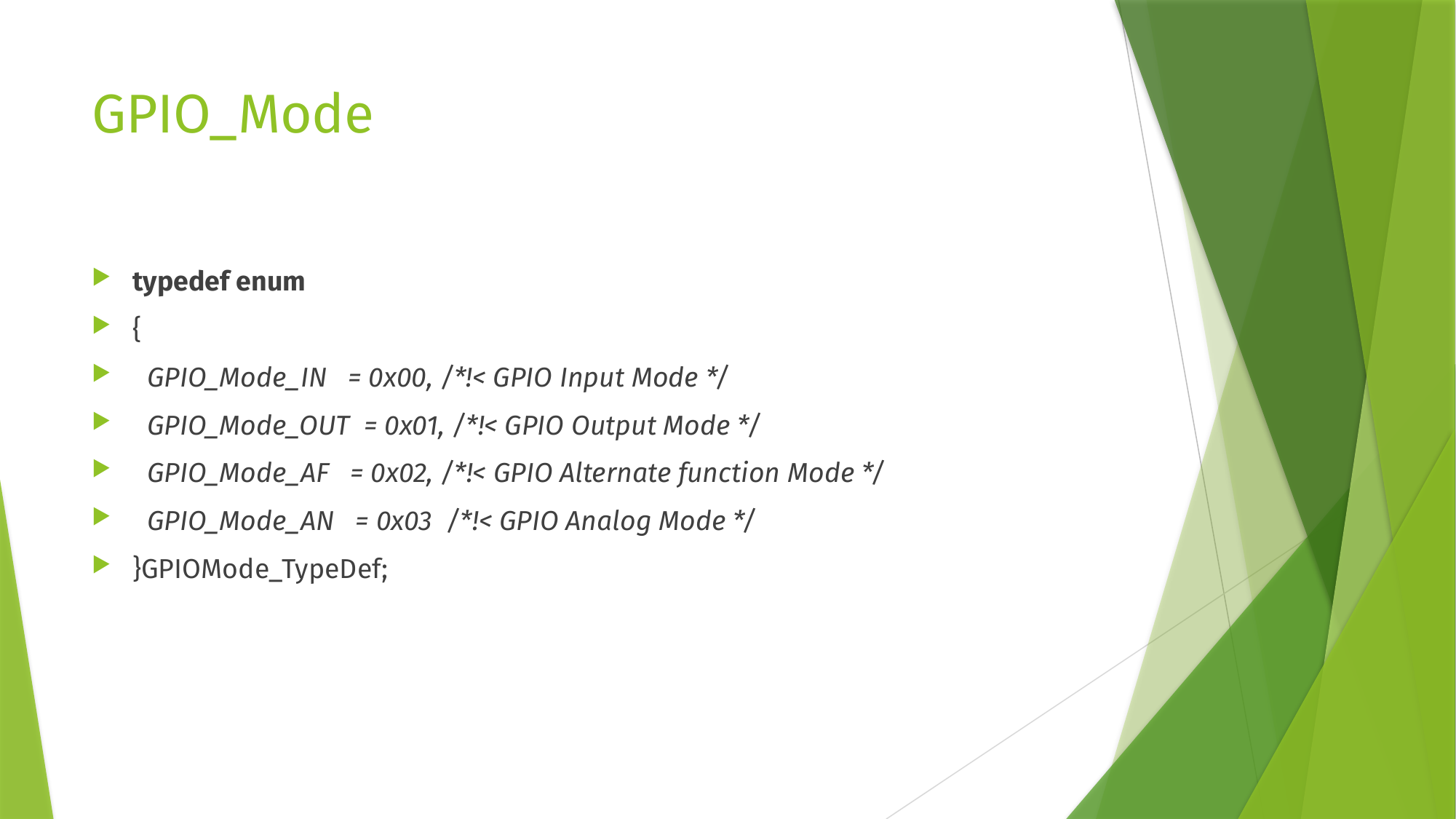

# GPIO_Mode
typedef enum
{
  GPIO_Mode_IN   = 0x00, /*!< GPIO Input Mode */
  GPIO_Mode_OUT  = 0x01, /*!< GPIO Output Mode */
  GPIO_Mode_AF   = 0x02, /*!< GPIO Alternate function Mode */
  GPIO_Mode_AN   = 0x03  /*!< GPIO Analog Mode */
}GPIOMode_TypeDef;